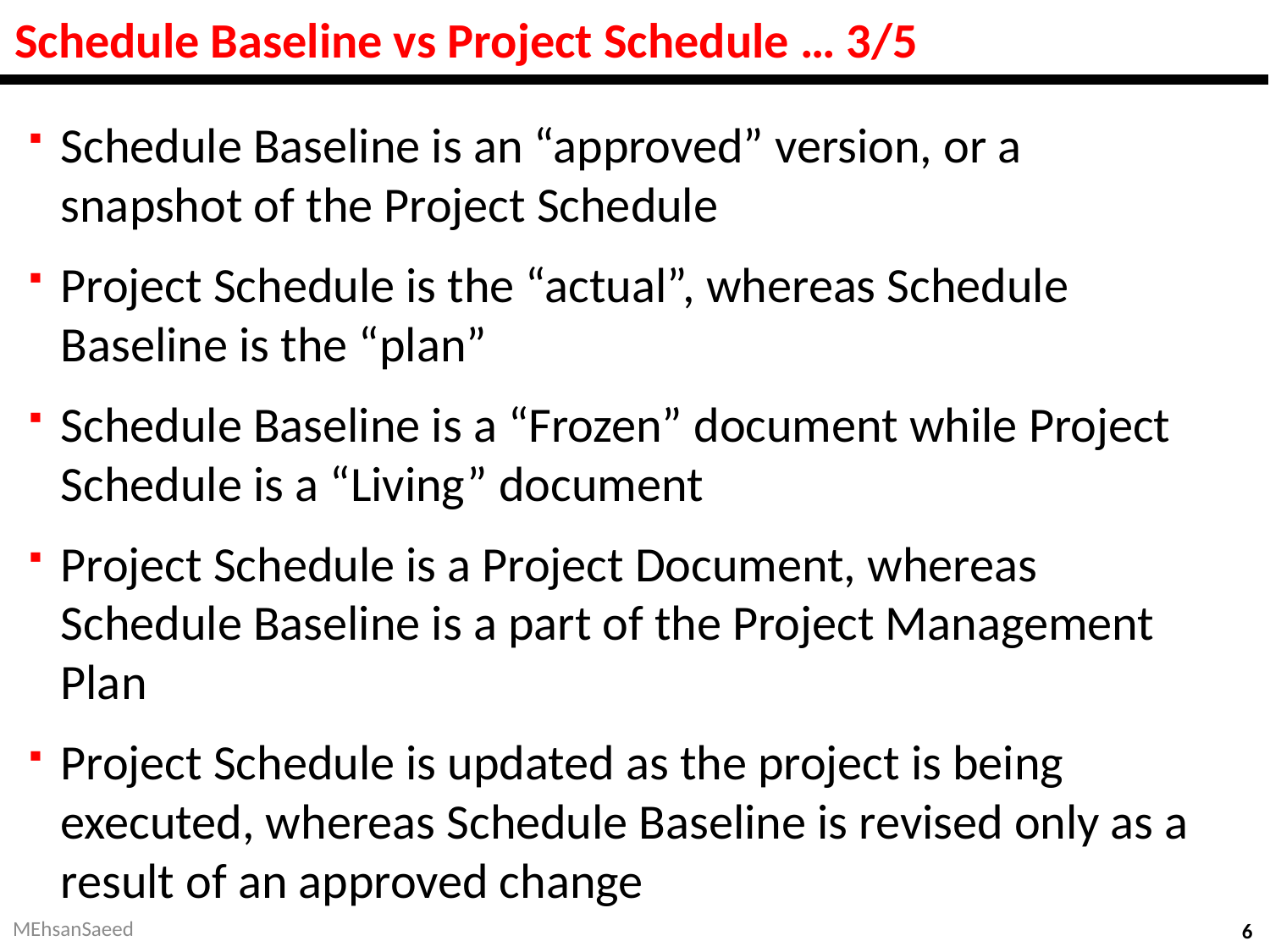

# Schedule Baseline vs Project Schedule … 3/5
Schedule Baseline is an “approved” version, or a snapshot of the Project Schedule
Project Schedule is the “actual”, whereas Schedule Baseline is the “plan”
Schedule Baseline is a “Frozen” document while Project Schedule is a “Living” document
Project Schedule is a Project Document, whereas Schedule Baseline is a part of the Project Management Plan
Project Schedule is updated as the project is being executed, whereas Schedule Baseline is revised only as a result of an approved change
MEhsanSaeed
6